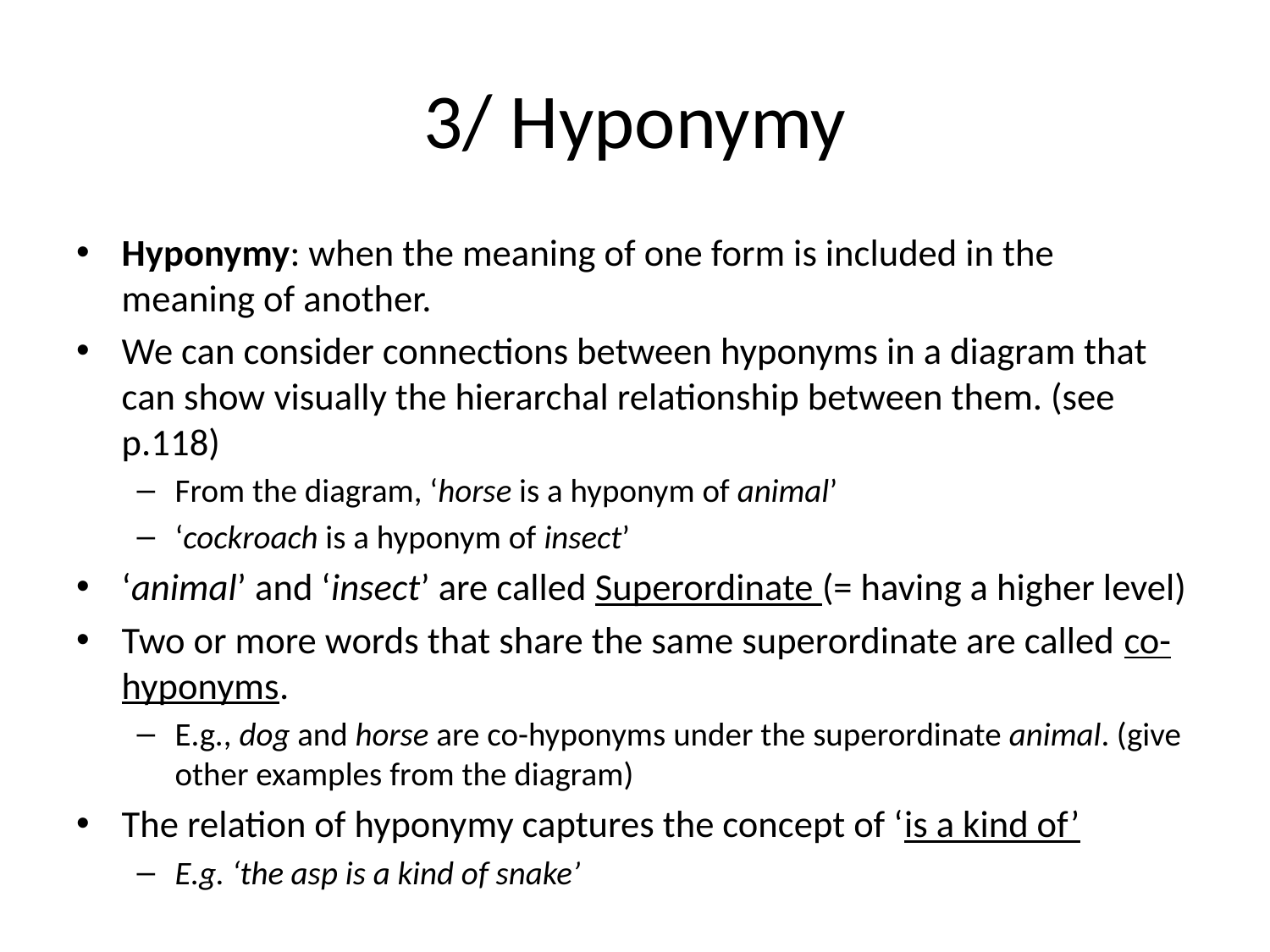

# 3/ Hyponymy
Hyponymy: when the meaning of one form is included in the meaning of another.
We can consider connections between hyponyms in a diagram that can show visually the hierarchal relationship between them. (see p.118)
From the diagram, ‘horse is a hyponym of animal’
‘cockroach is a hyponym of insect’
‘animal’ and ‘insect’ are called Superordinate (= having a higher level)
Two or more words that share the same superordinate are called co-hyponyms.
E.g., dog and horse are co-hyponyms under the superordinate animal. (give other examples from the diagram)
The relation of hyponymy captures the concept of ‘is a kind of’
E.g. ‘the asp is a kind of snake’